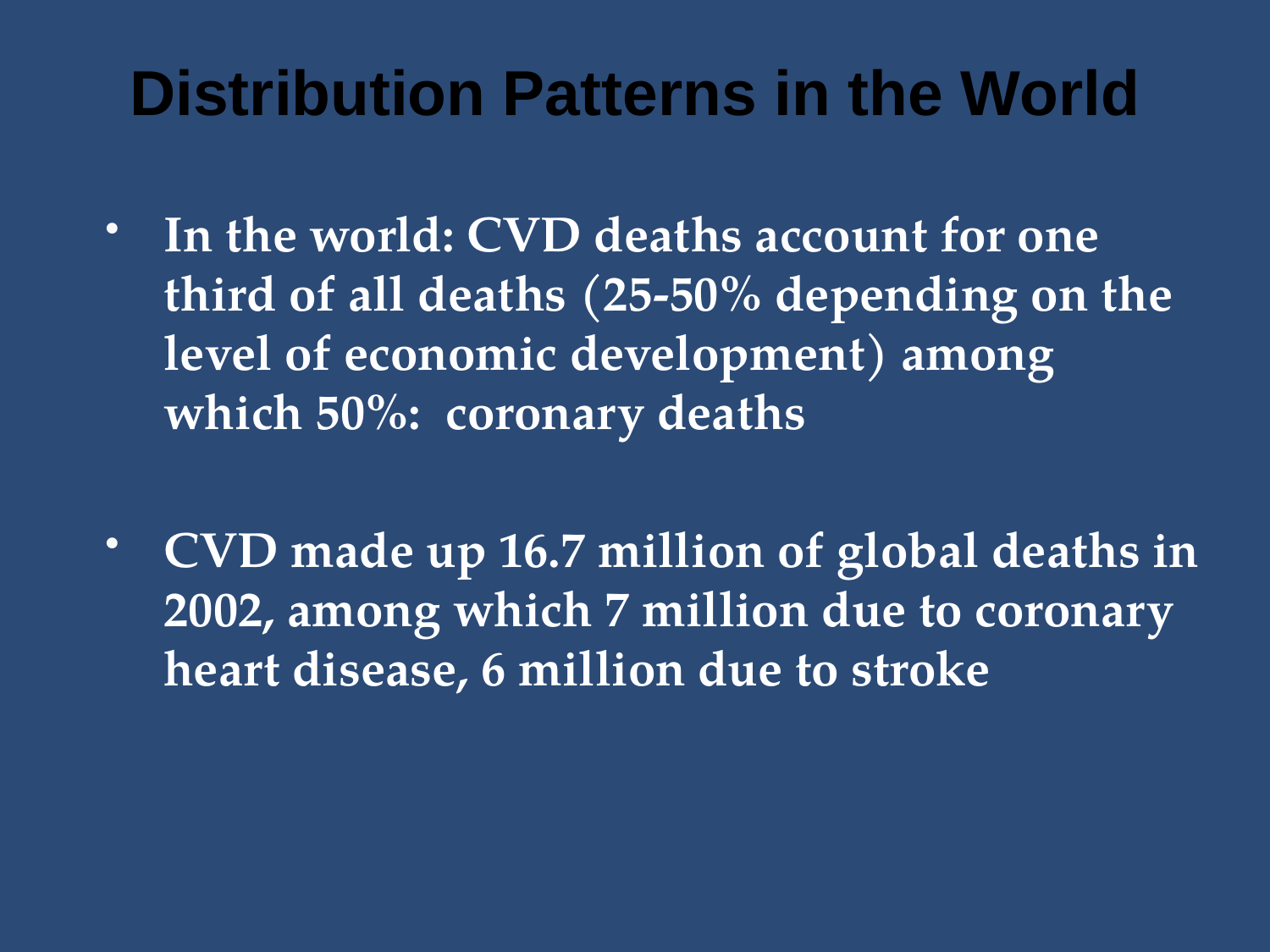

# Distribution Patterns in the World
In the world: CVD deaths account for one third of all deaths (25-50% depending on the level of economic development) among which 50%:  coronary deaths

CVD made up 16.7 million of global deaths in 2002, among which 7 million due to coronary heart disease, 6 million due to stroke